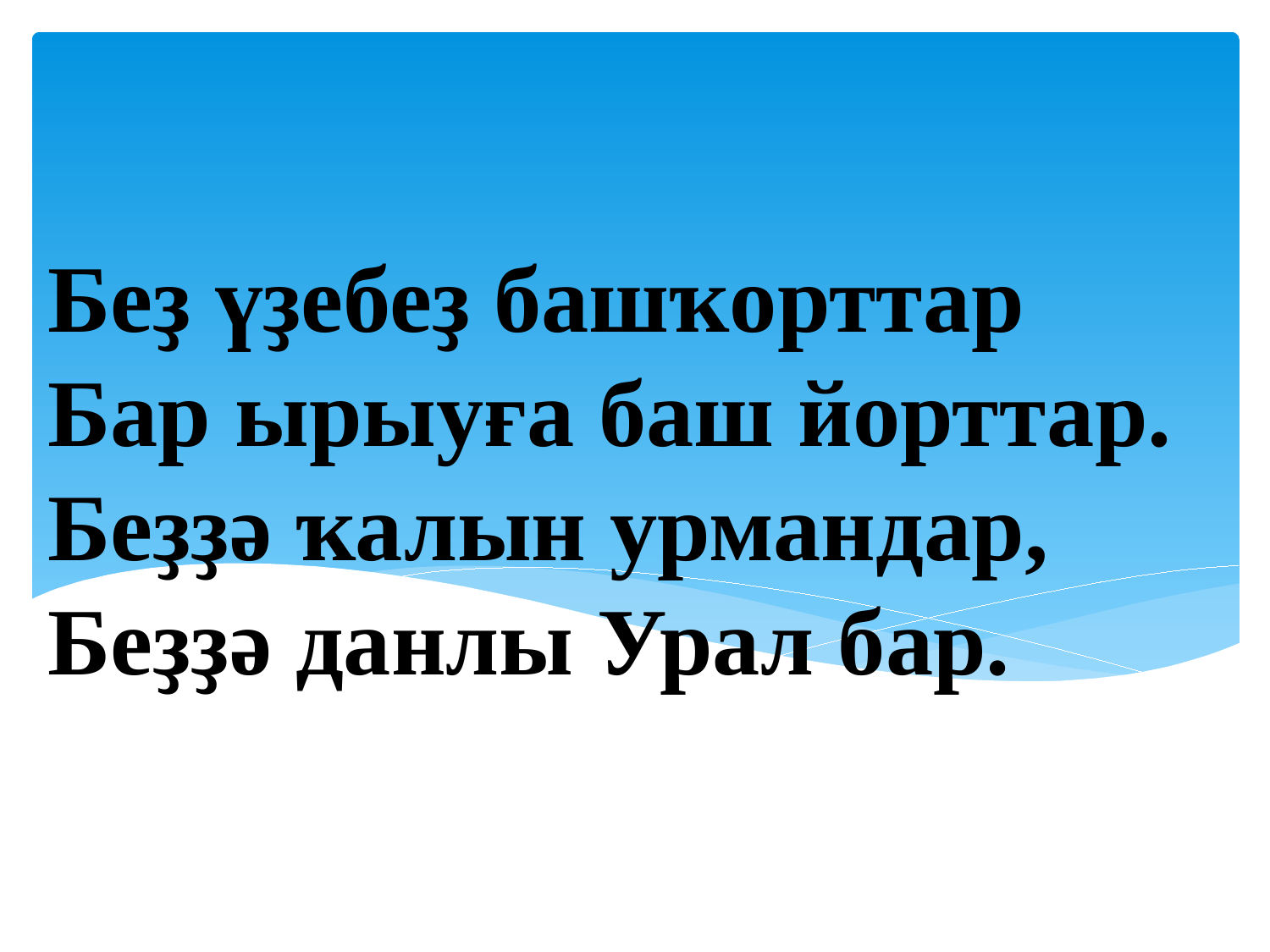

# Беҙ үҙебеҙ башҡорттар Бар ырыуға баш йорттар. Беҙҙә ҡалын урмандар, Беҙҙә данлы Урал бар.